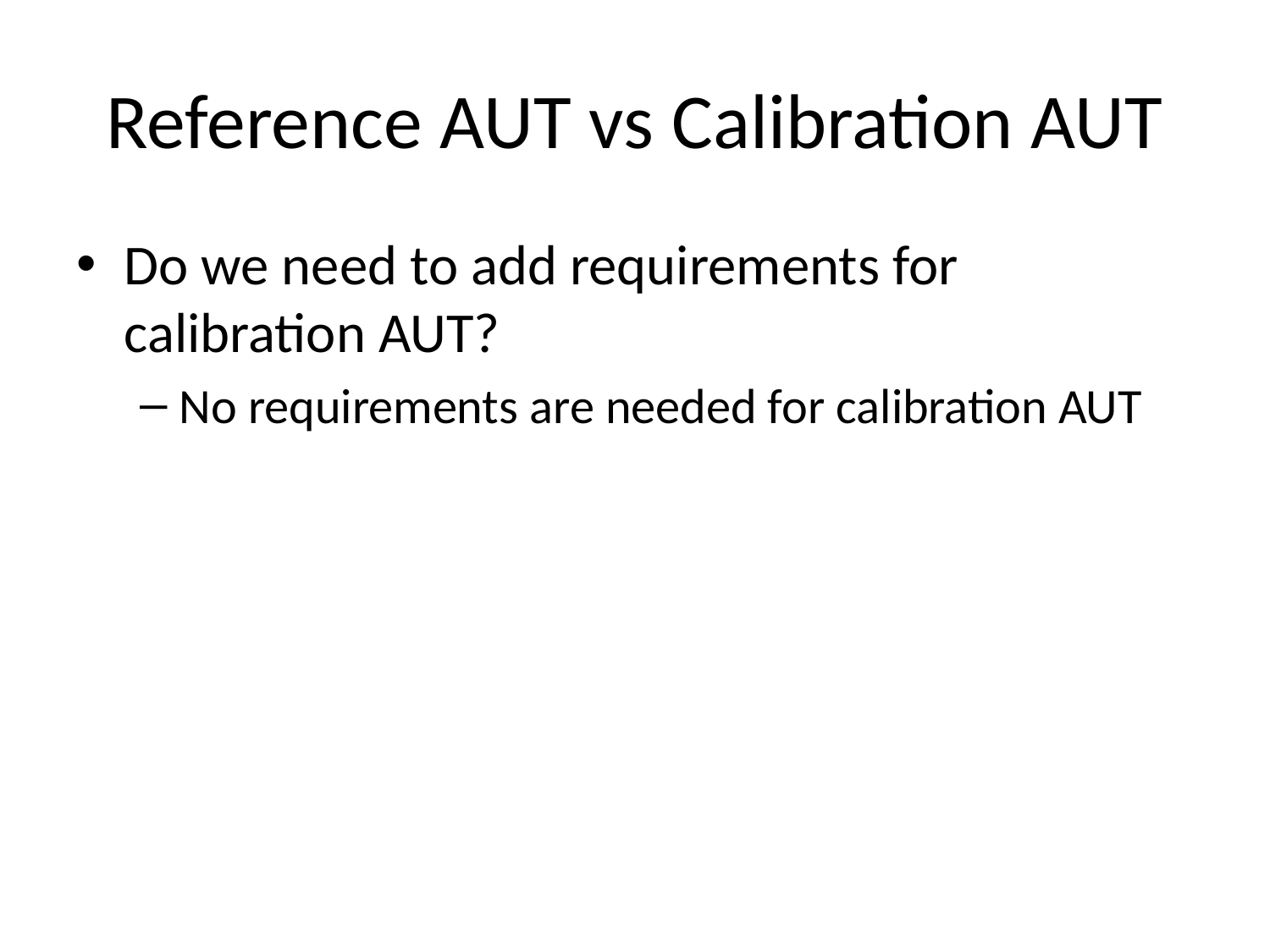

# Reference AUT vs Calibration AUT
Do we need to add requirements for calibration AUT?
No requirements are needed for calibration AUT